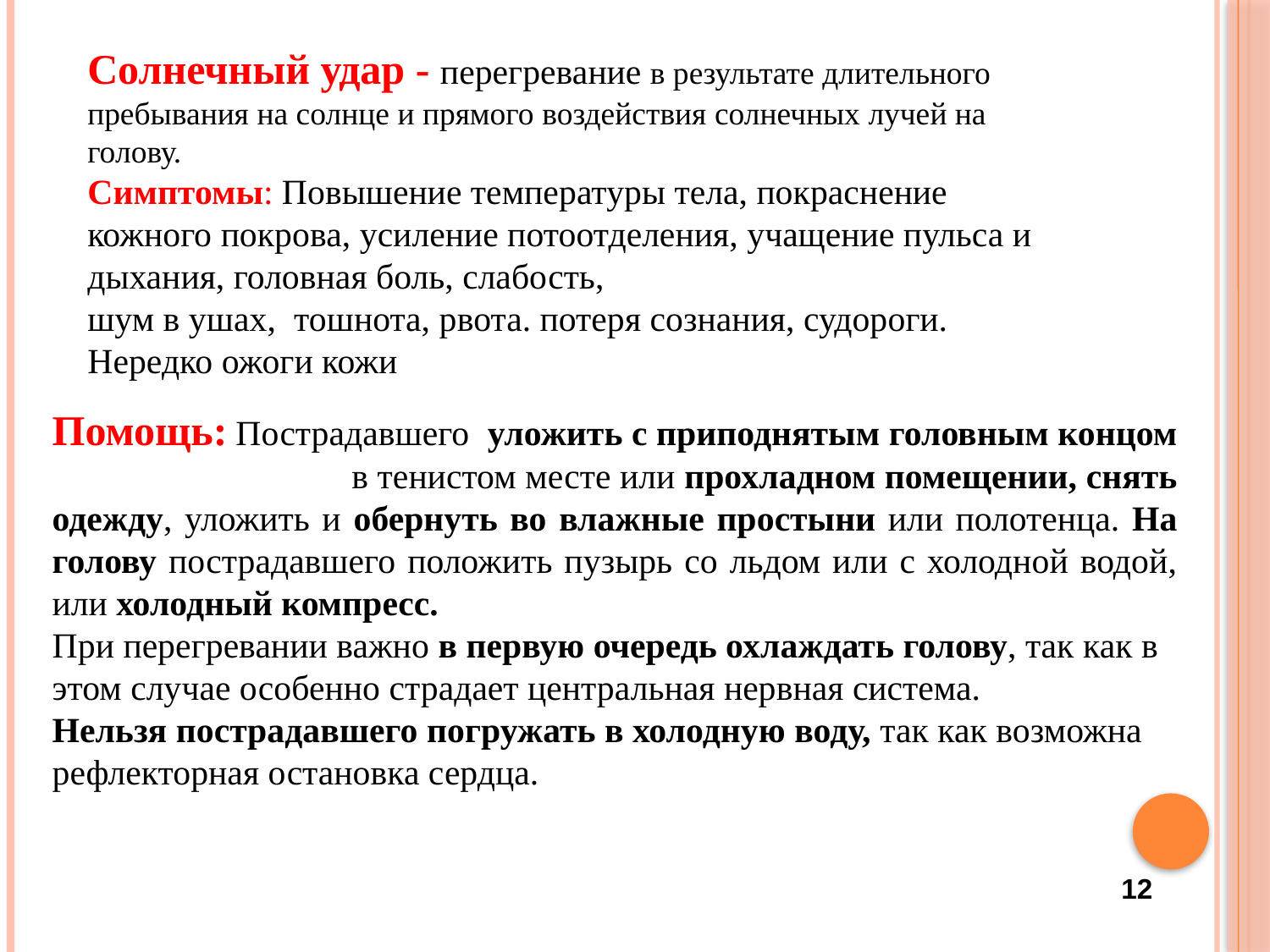

Солнечный удар - перегревание в результате длительного пребывания на солнце и прямого воздействия солнечных лучей на голову.
Симптомы: Повышение температуры тела, покраснение кожного покрова, усиление потоотделения, учащение пульса и дыхания, головная боль, слабость,
шум в ушах,  тошнота, рвота. потеря сознания, судороги. Нередко ожоги кожи
Помощь: Пострадавшего  уложить с приподнятым головным концом                                  в тенистом месте или прохладном помещении, снять одежду, уложить и обернуть во влажные простыни или полотенца. На голову пострадавшего положить пузырь со льдом или с холодной водой, или холодный компресс.
При перегревании важно в первую очередь охлаждать голову, так как в
этом случае особенно страдает центральная нервная система.
Нельзя пострадавшего погружать в холодную воду, так как возможна
рефлекторная остановка сердца.
12